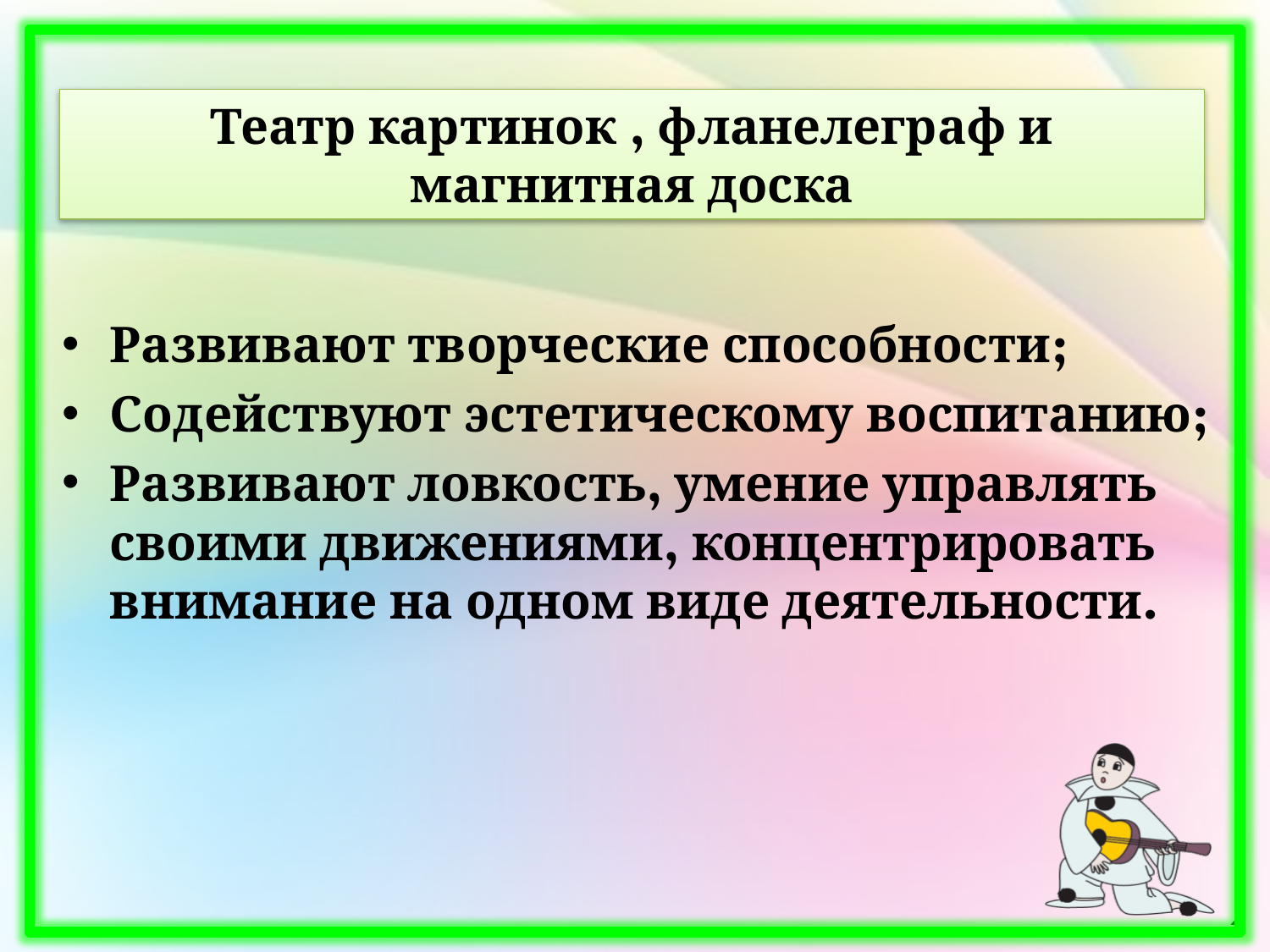

# Театр картинок , фланелеграф и магнитная доска
Развивают творческие способности;
Содействуют эстетическому воспитанию;
Развивают ловкость, умение управлять своими движениями, концентрировать внимание на одном виде деятельности.